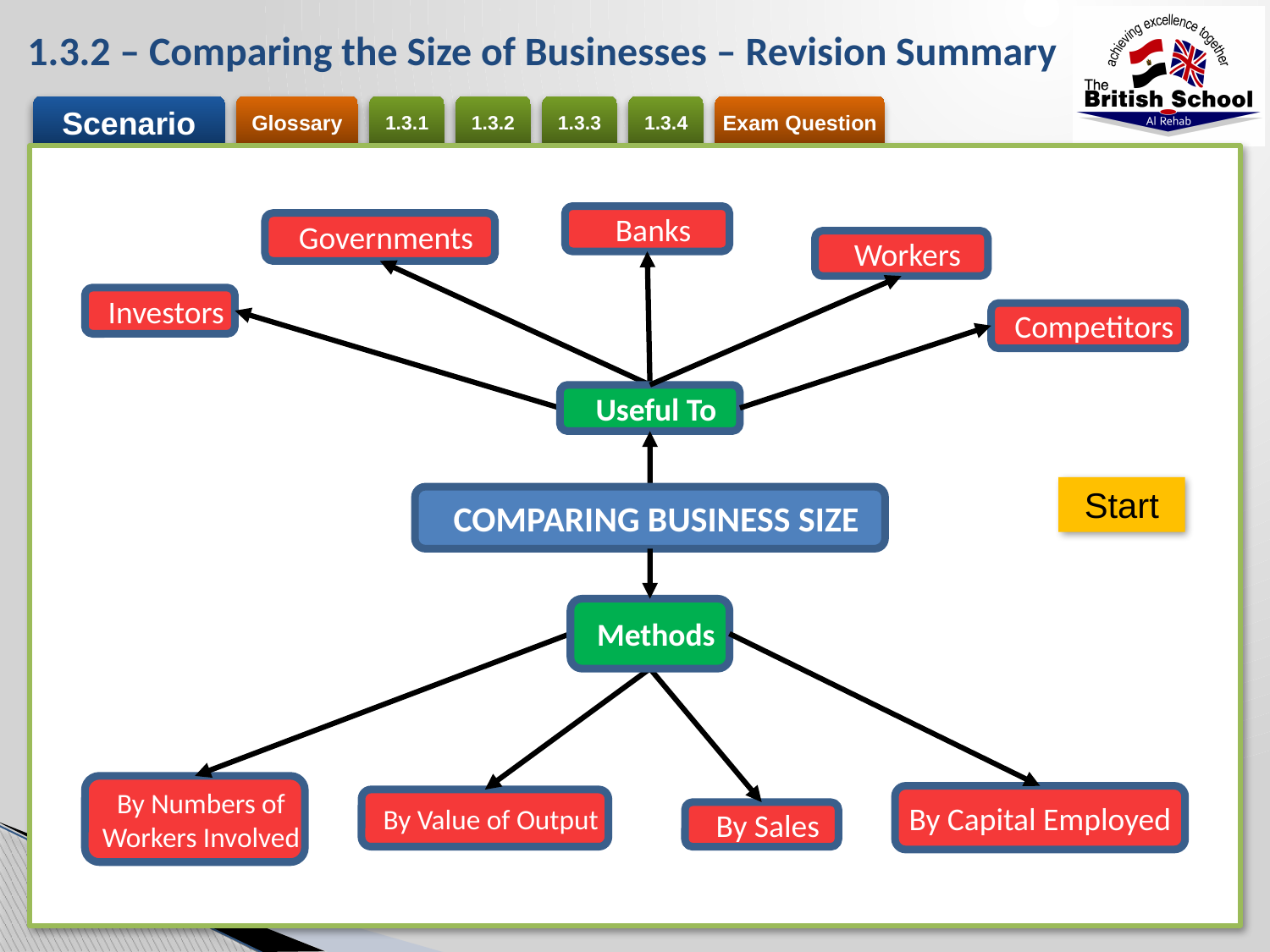

# 1.3.2 – Comparing the Size of Businesses – Revision Summary
Banks
Governments
Workers
Investors
Competitors
Useful To
COMPARING BUSINESS SIZE
Methods
Start
By Capital Employed
By Numbers of Workers Involved
By Value of Output
By Sales